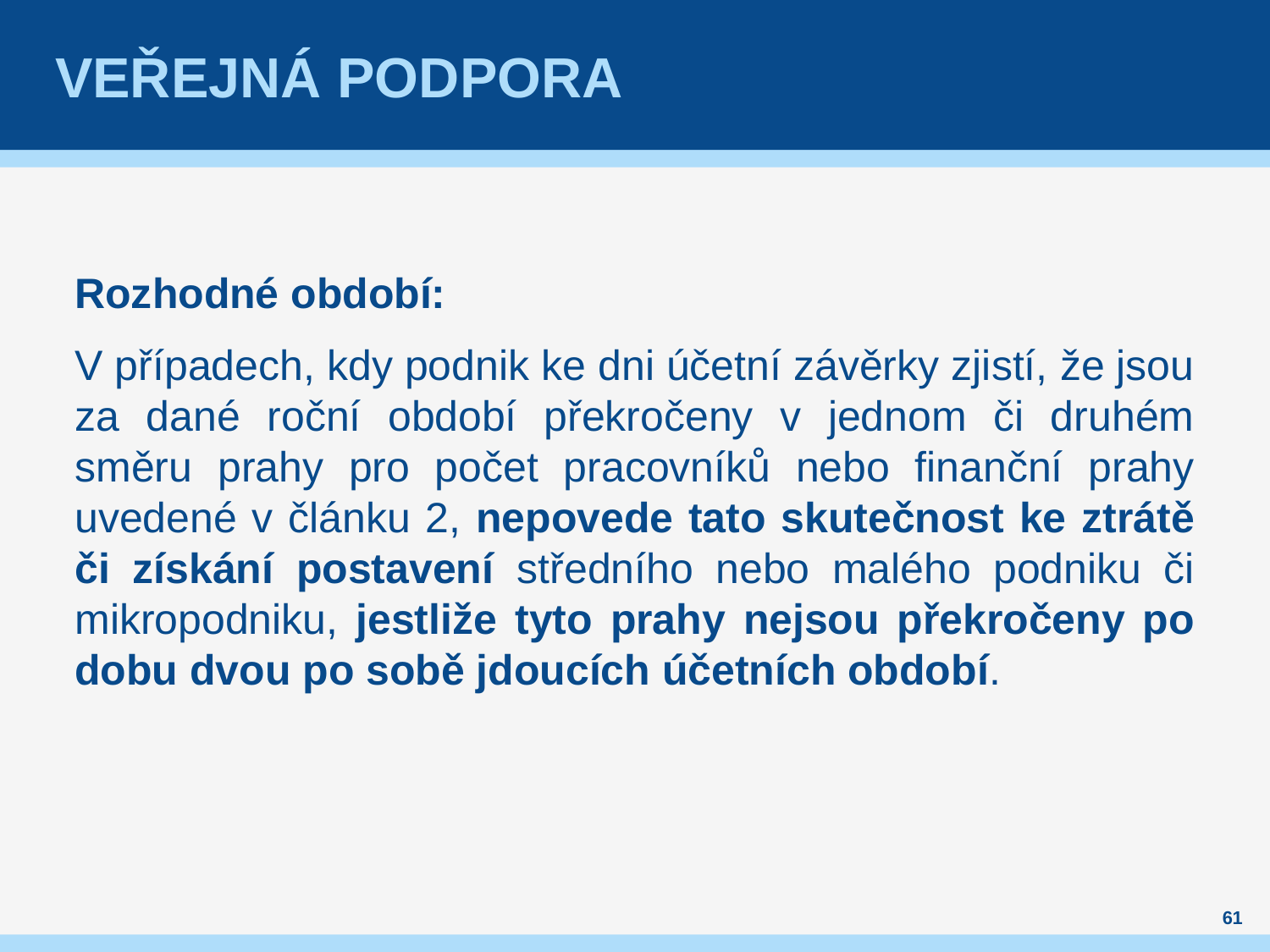

# Veřejná podpora
Rozhodné období:
V případech, kdy podnik ke dni účetní závěrky zjistí, že jsou za dané roční období překročeny v jednom či druhém směru prahy pro počet pracovníků nebo finanční prahy uvedené v článku 2, nepovede tato skutečnost ke ztrátě či získání postavení středního nebo malého podniku či mikropodniku, jestliže tyto prahy nejsou překročeny po dobu dvou po sobě jdoucích účetních období.
61